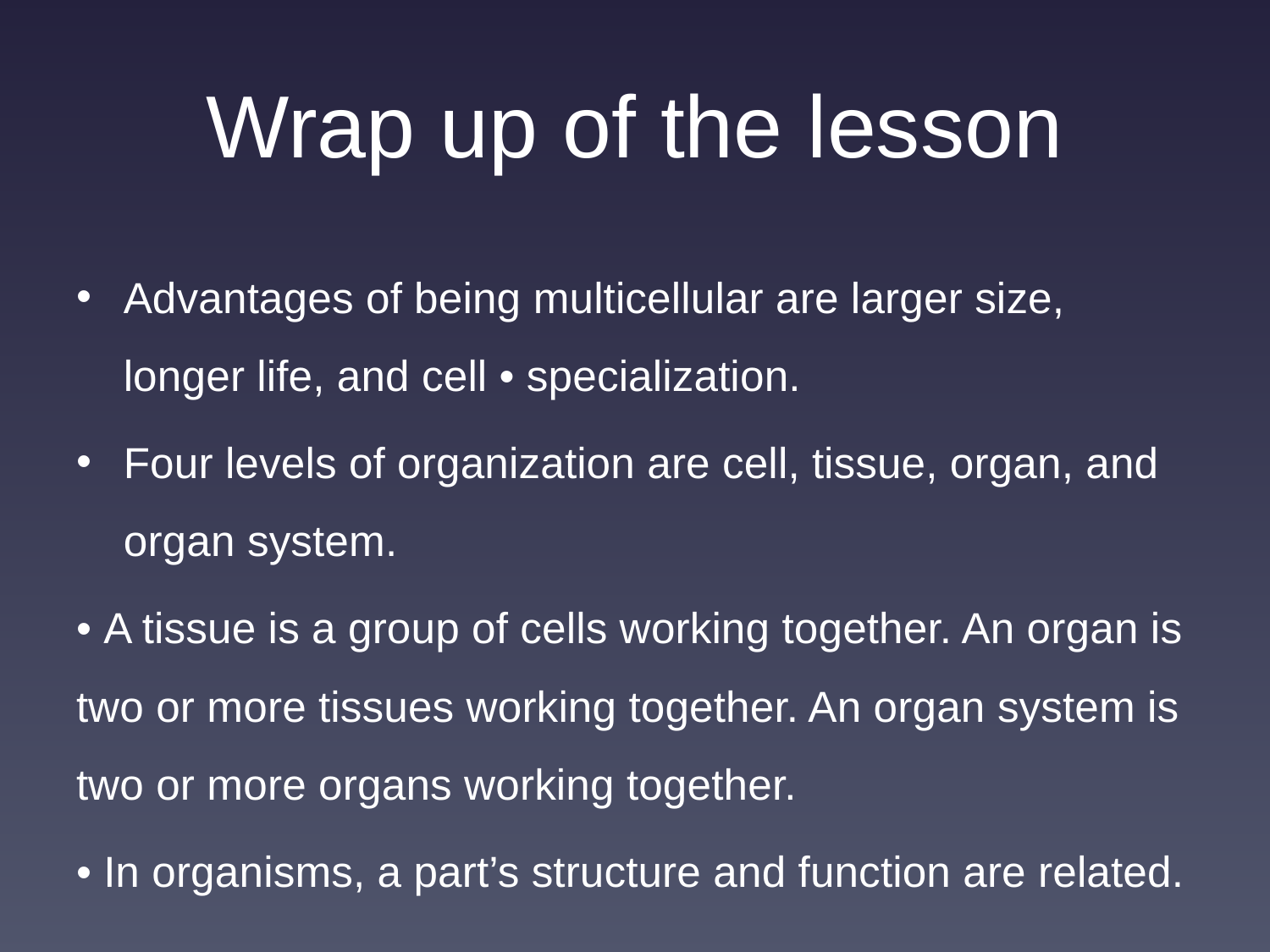

# Wrap up of the lesson
Advantages of being multicellular are larger size, longer life, and cell • specialization.
Four levels of organization are cell, tissue, organ, and organ system.
• A tissue is a group of cells working together. An organ is two or more tissues working together. An organ system is two or more organs working together.
• In organisms, a part’s structure and function are related.